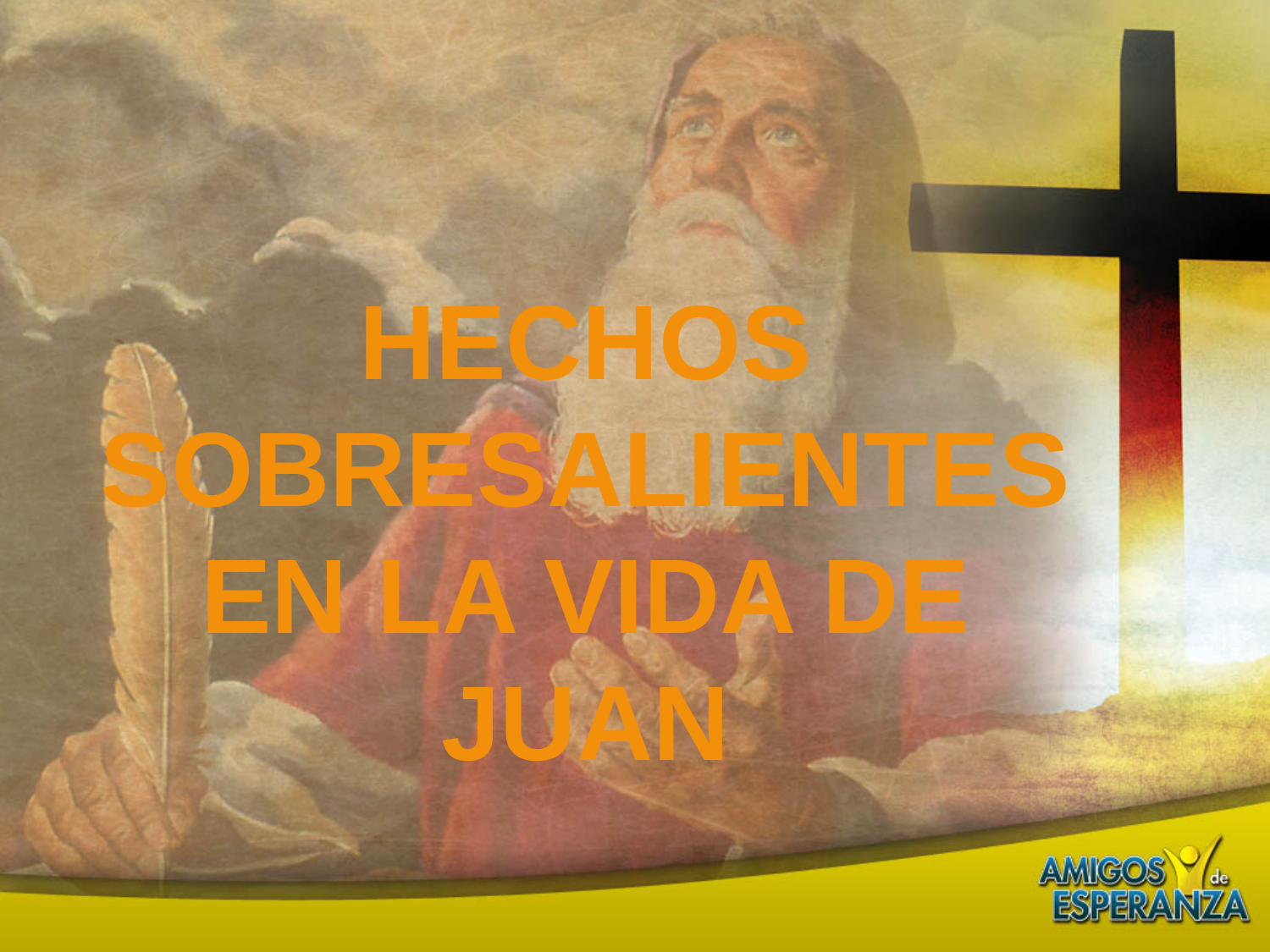

Hechos sobresalientes en la vida de Juan